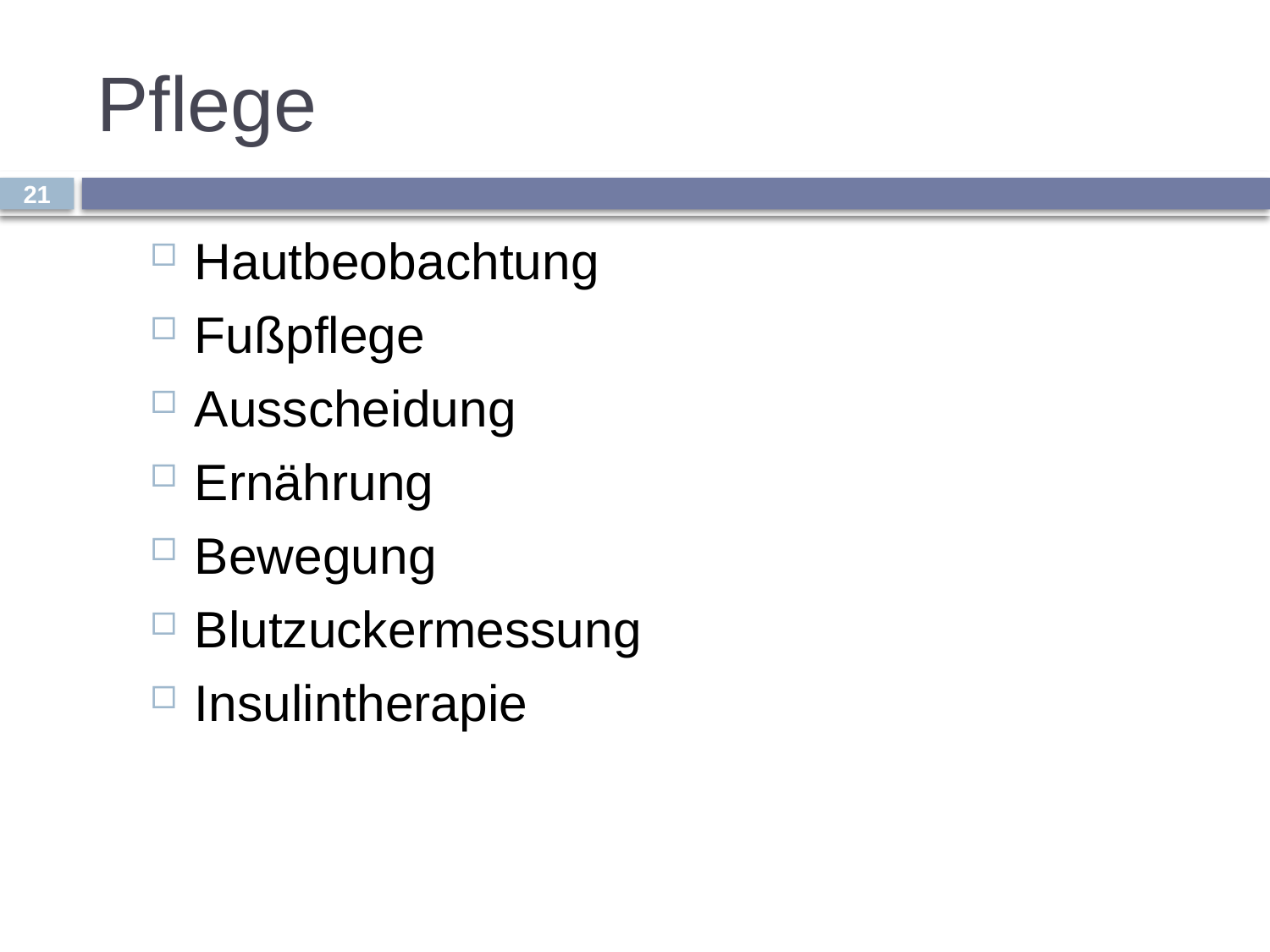

# Pflege
21
Hautbeobachtung
Fußpflege
Ausscheidung
Ernährung
Bewegung
Blutzuckermessung
Insulintherapie